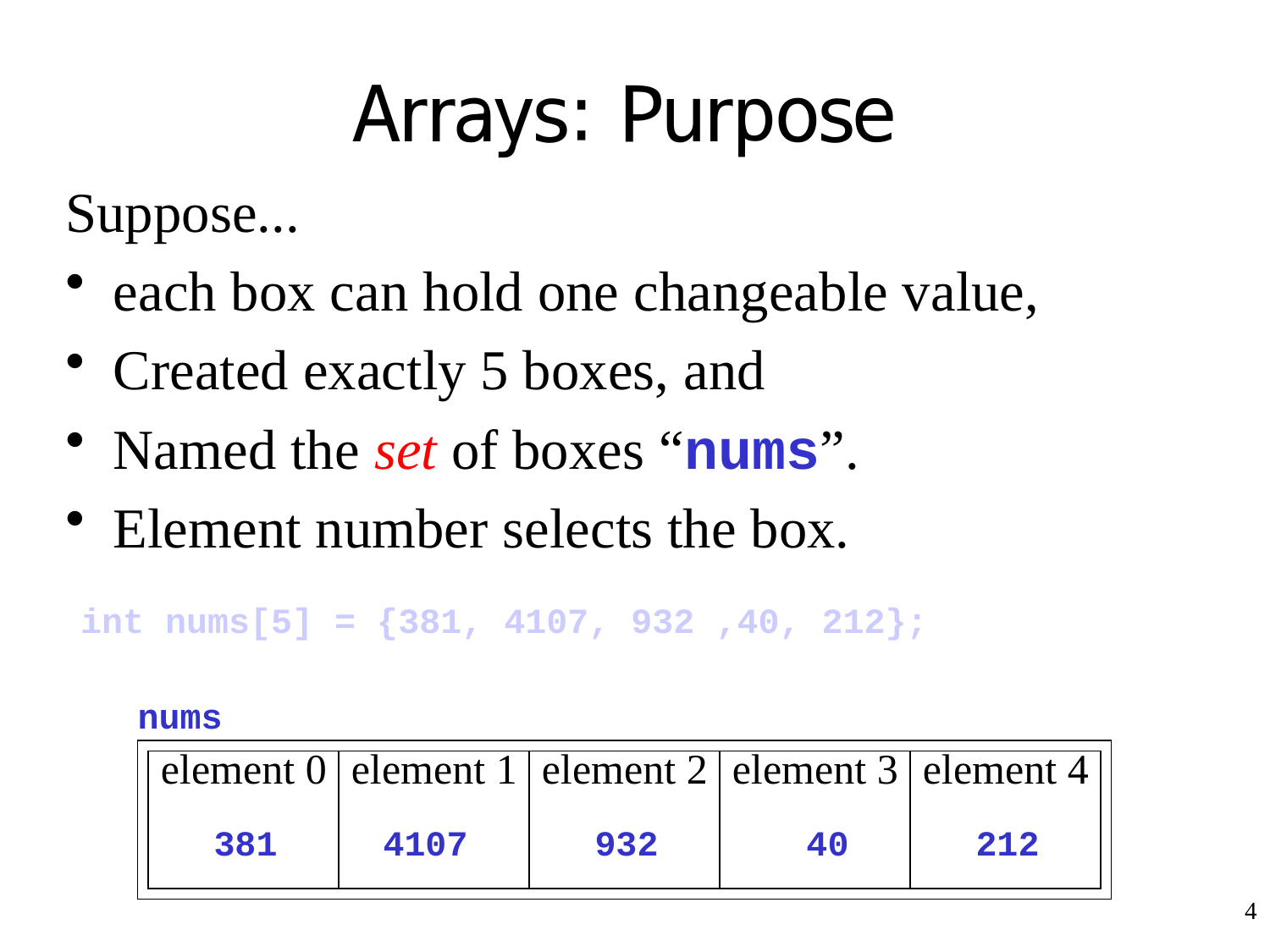

# Arrays: Purpose
Suppose...
each box can hold one changeable value,
Created exactly 5 boxes, and
Named the set of boxes “nums”.
Element number selects the box.
int nums[5] = {381, 4107, 932 ,40, 212};
nums
element 0
element 1
element 2
element 3
element 4

381     4107      932       40      212
4